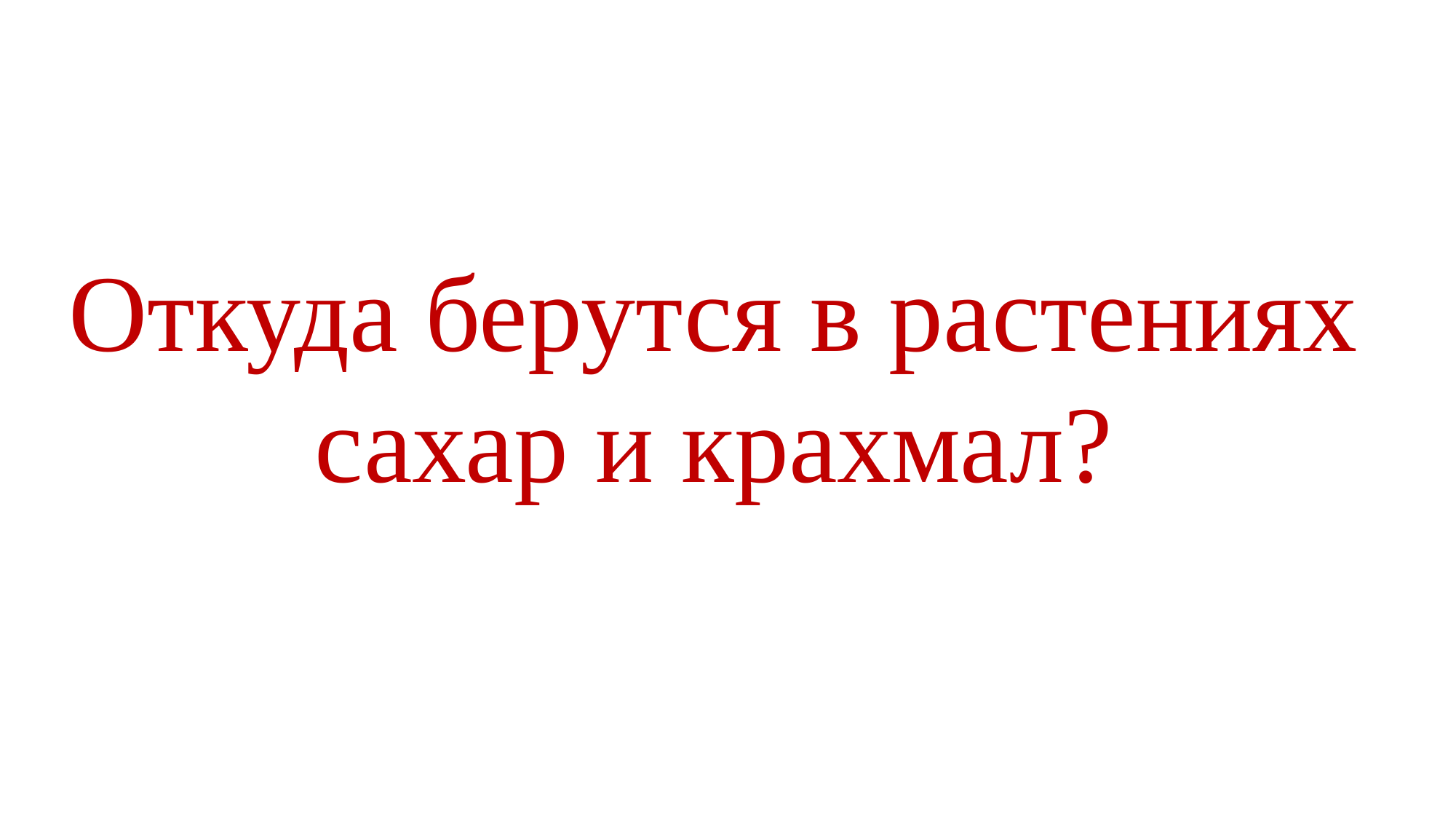

Откуда берутся в растениях сахар и крахмал?